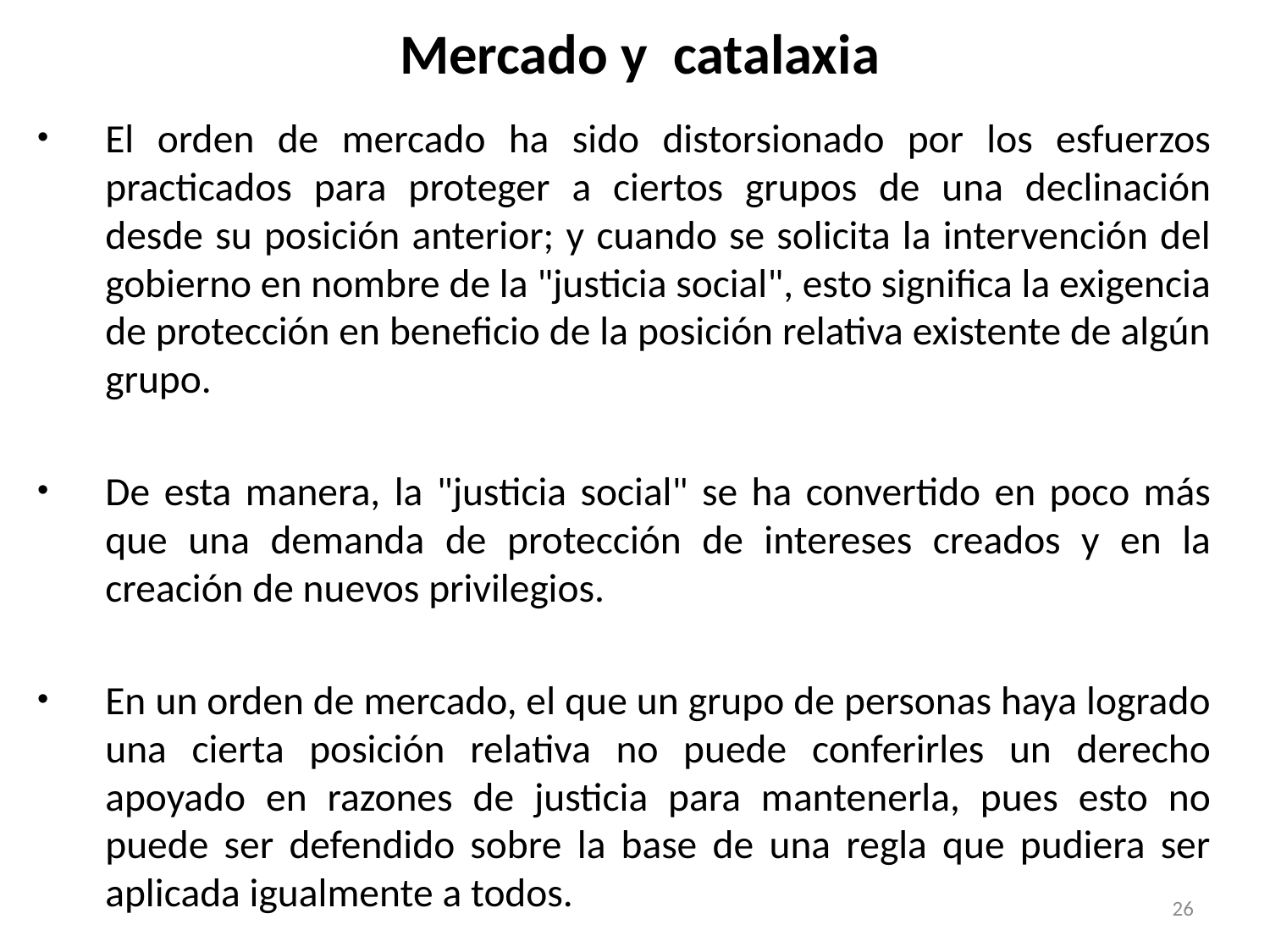

# Mercado y  catalaxia
El orden de mercado ha sido distorsionado por los esfuerzos practicados para proteger a ciertos grupos de una declinación desde su posición anterior; y cuando se solicita la intervención del gobierno en nombre de la "justicia social", esto significa la exigencia de protección en beneficio de la posición relativa existente de algún grupo.

De esta manera, la "justicia social" se ha convertido en poco más que una demanda de protección de intereses creados y en la creación de nuevos privilegios.

En un orden de mercado, el que un grupo de personas haya logrado una cierta posición relativa no puede conferirles un derecho apoyado en razones de justicia para mantenerla, pues esto no puede ser defendido sobre la base de una regla que pudiera ser aplicada igualmente a todos.
26